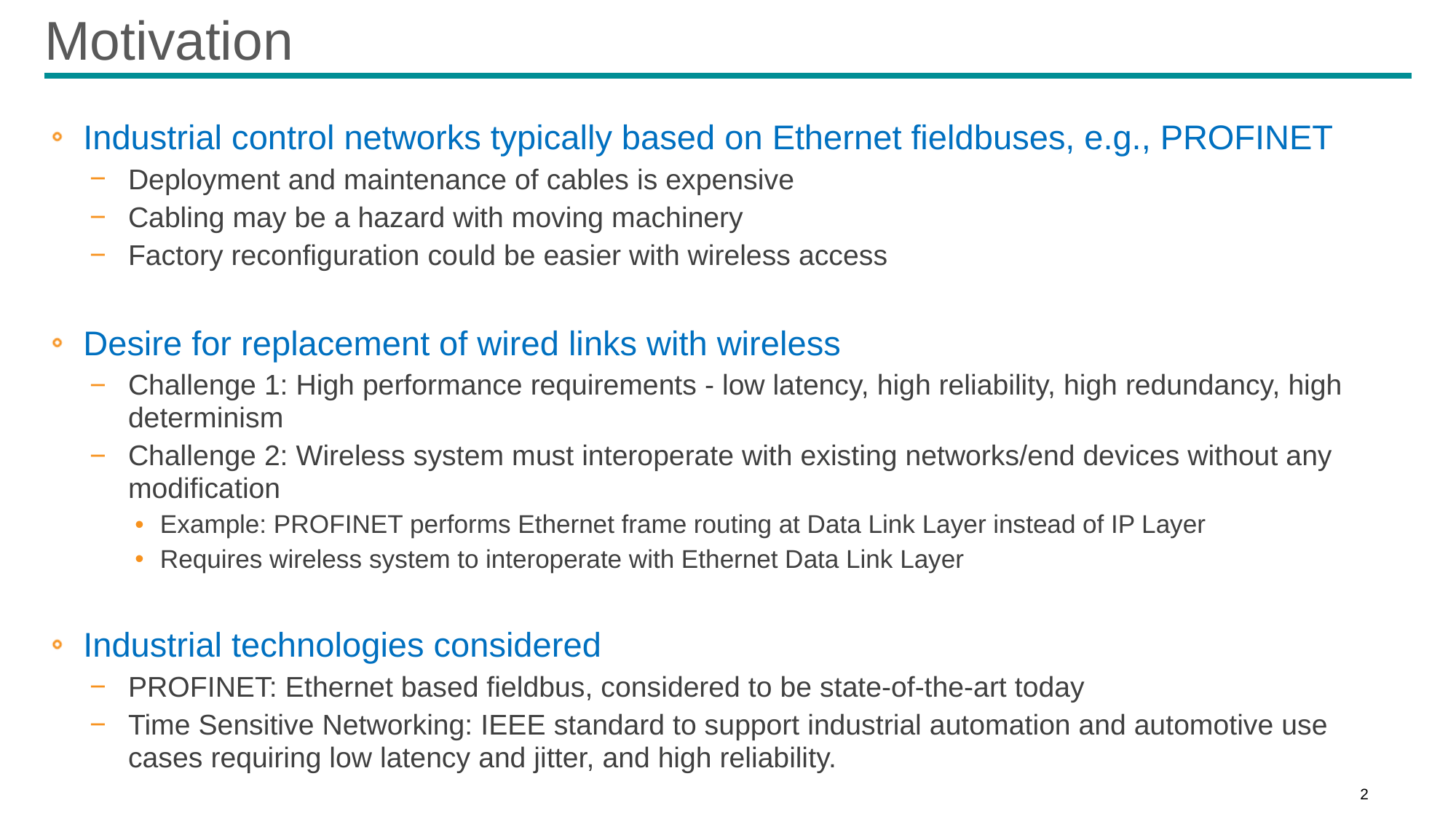

# Motivation
Industrial control networks typically based on Ethernet fieldbuses, e.g., PROFINET
Deployment and maintenance of cables is expensive
Cabling may be a hazard with moving machinery
Factory reconfiguration could be easier with wireless access

Desire for replacement of wired links with wireless
Challenge 1: High performance requirements - low latency, high reliability, high redundancy, high determinism
Challenge 2: Wireless system must interoperate with existing networks/end devices without any modification
Example: PROFINET performs Ethernet frame routing at Data Link Layer instead of IP Layer
Requires wireless system to interoperate with Ethernet Data Link Layer

Industrial technologies considered
PROFINET: Ethernet based fieldbus, considered to be state-of-the-art today
Time Sensitive Networking: IEEE standard to support industrial automation and automotive use cases requiring low latency and jitter, and high reliability.